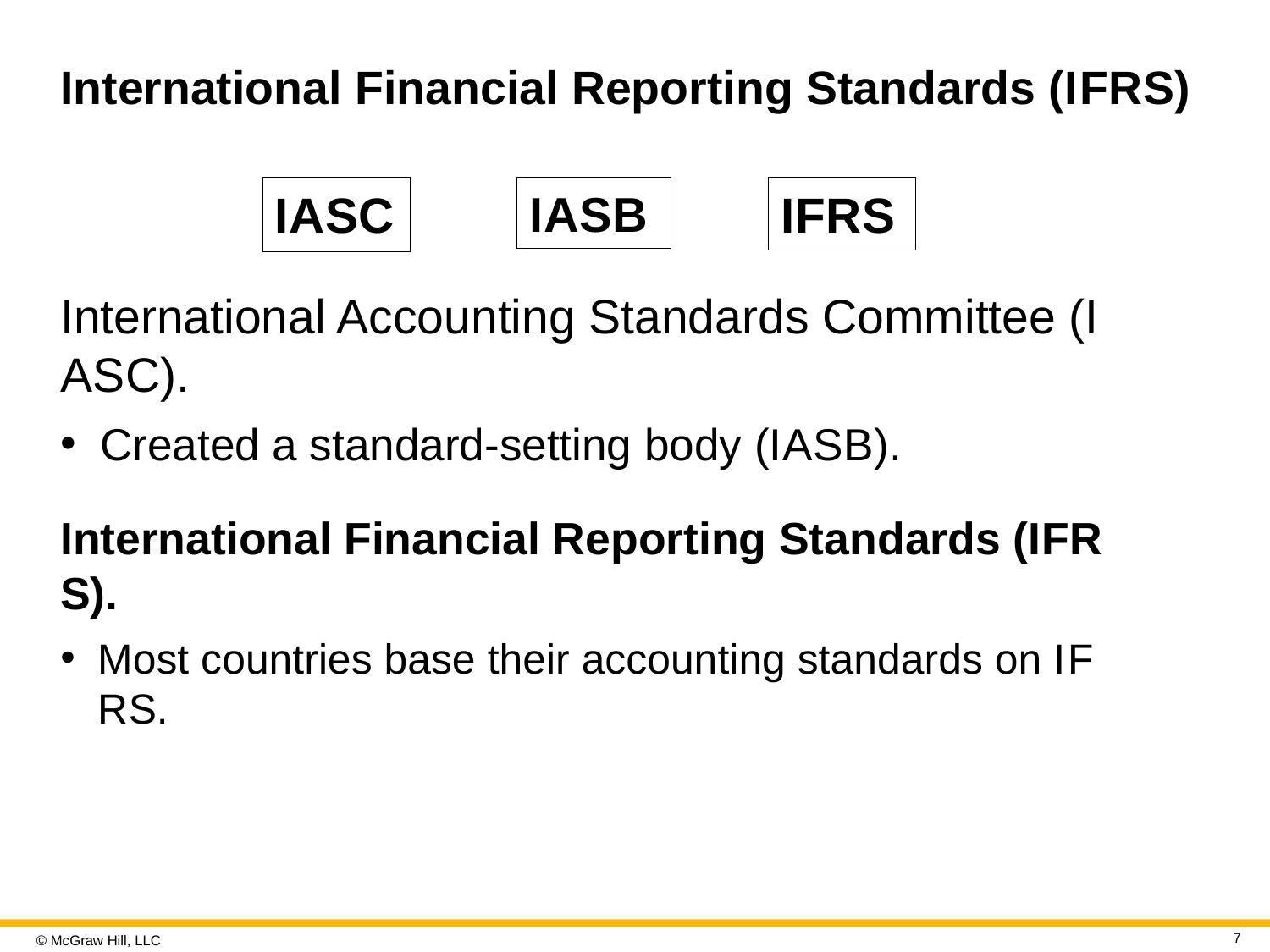

# International Financial Reporting Standards (I F R S)
I A S C
I A S B
I F R S
International Accounting Standards Committee (I A S C).
Created a standard-setting body (I A S B).
International Financial Reporting Standards (I F R S).
Most countries base their accounting standards on I F R S.
7